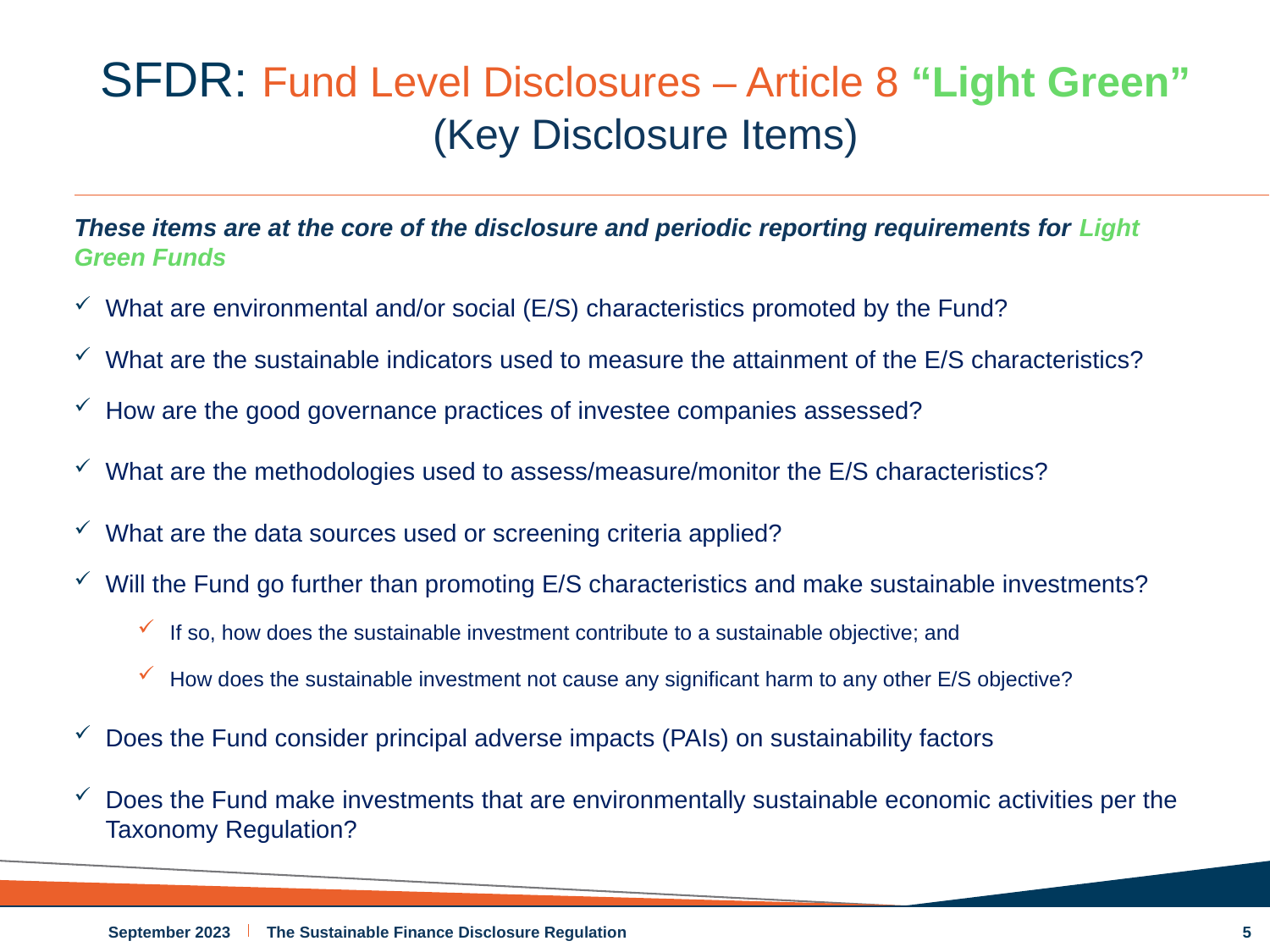

# SFDR: Fund Level Disclosures – Article 8 “Light Green” (Key Disclosure Items)
These items are at the core of the disclosure and periodic reporting requirements for Light Green Funds
What are environmental and/or social (E/S) characteristics promoted by the Fund?
What are the sustainable indicators used to measure the attainment of the E/S characteristics?
How are the good governance practices of investee companies assessed?
What are the methodologies used to assess/measure/monitor the E/S characteristics?
What are the data sources used or screening criteria applied?
Will the Fund go further than promoting E/S characteristics and make sustainable investments?
If so, how does the sustainable investment contribute to a sustainable objective; and
How does the sustainable investment not cause any significant harm to any other E/S objective?
Does the Fund consider principal adverse impacts (PAIs) on sustainability factors
Does the Fund make investments that are environmentally sustainable economic activities per the Taxonomy Regulation?

September 2023
The Sustainable Finance Disclosure Regulation
5